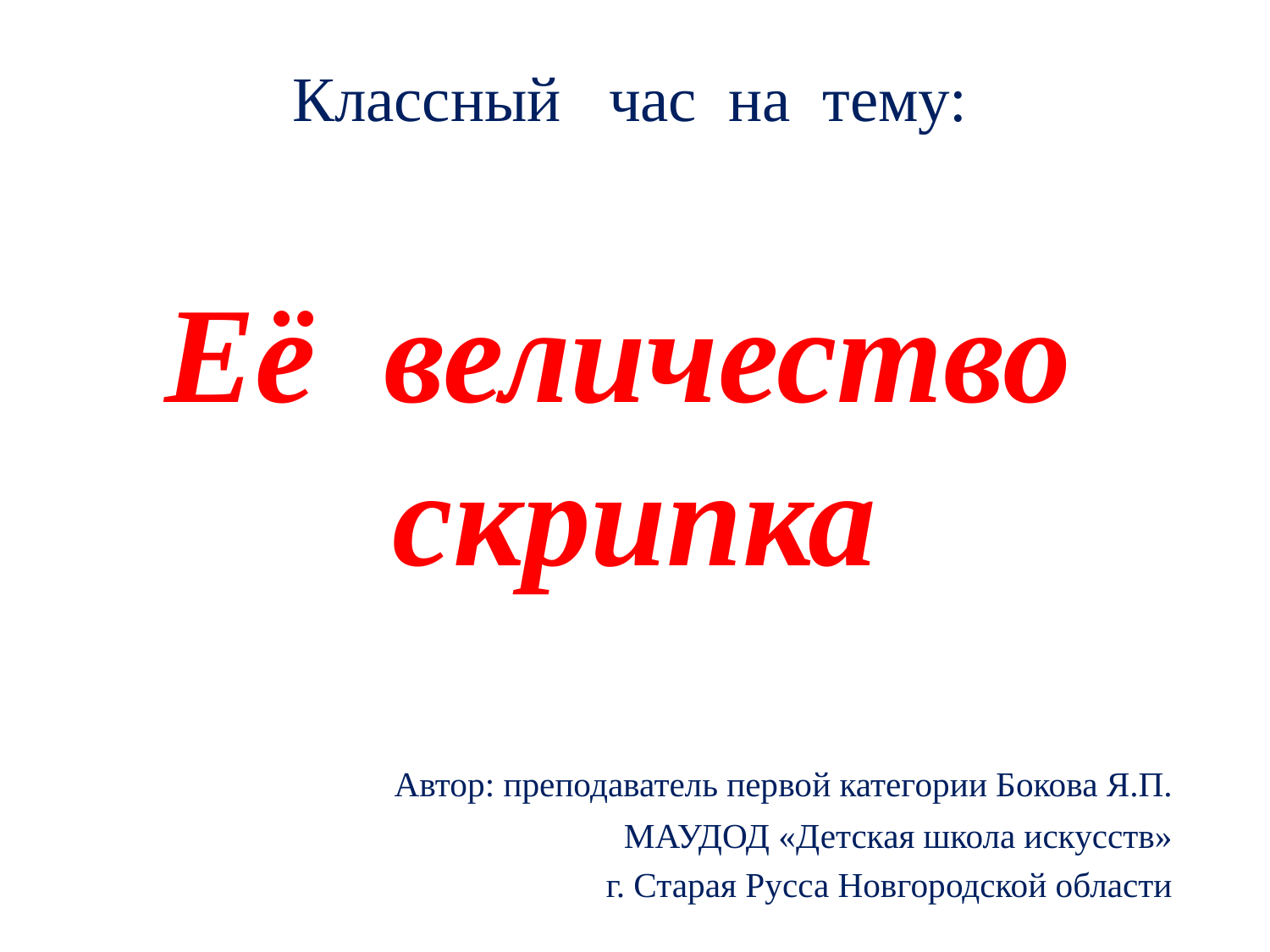

# Классный   час  на  тему:

Её  величество  скрипка

 Автор: преподаватель первой категории Бокова Я.П.
МАУДОД «Детская школа искусств»
 г. Старая Русса Новгородской области